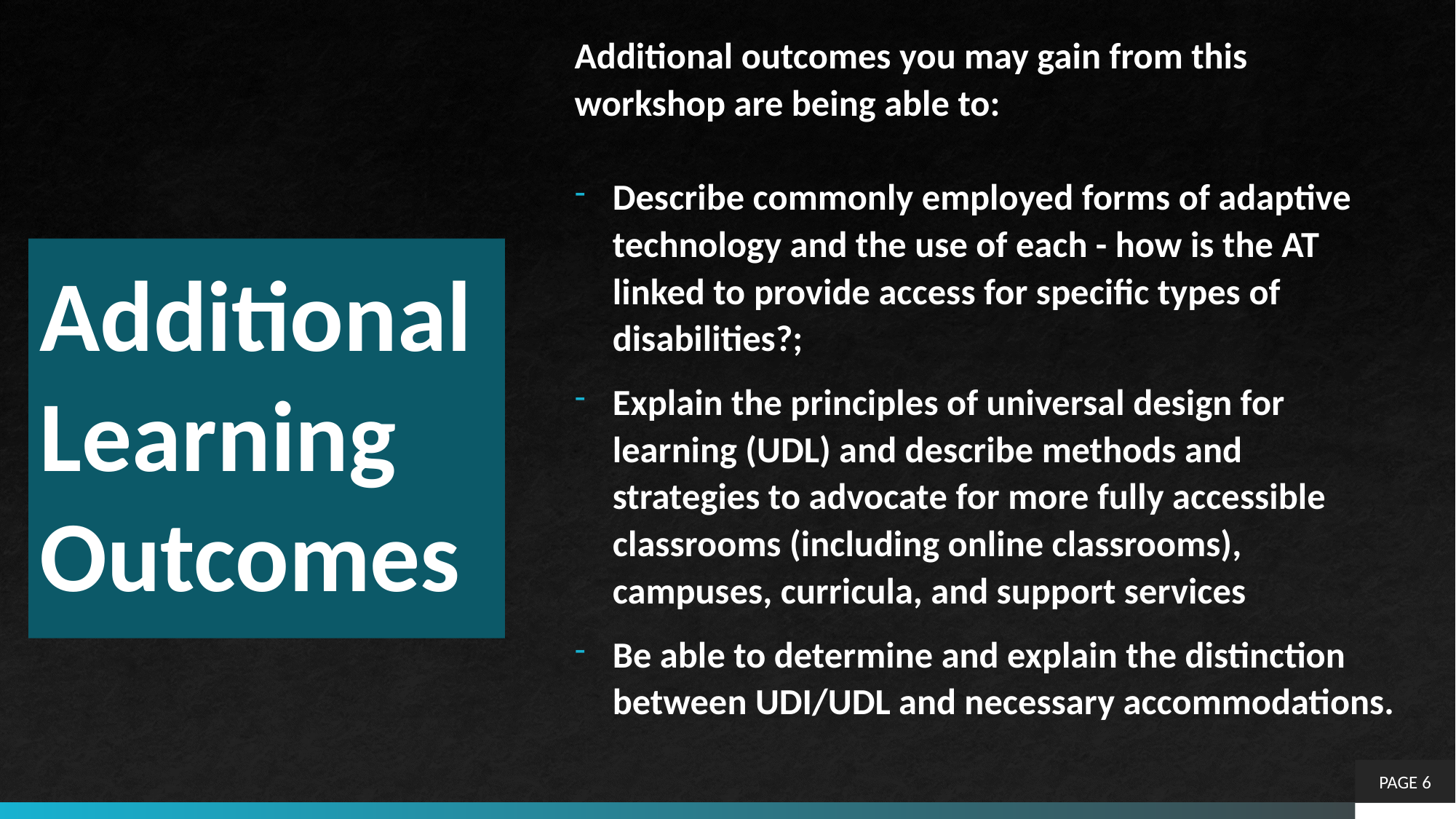

Additional outcomes you may gain from this workshop are being able to:

Describe commonly employed forms of adaptive technology and the use of each - how is the AT linked to provide access for specific types of disabilities?;
Explain the principles of universal design for learning (UDL) and describe methods and strategies to advocate for more fully accessible classrooms (including online classrooms), campuses, curricula, and support services
Be able to determine and explain the distinction between UDI/UDL and necessary accommodations.
# Additional Learning Outcomes
PAGE 6